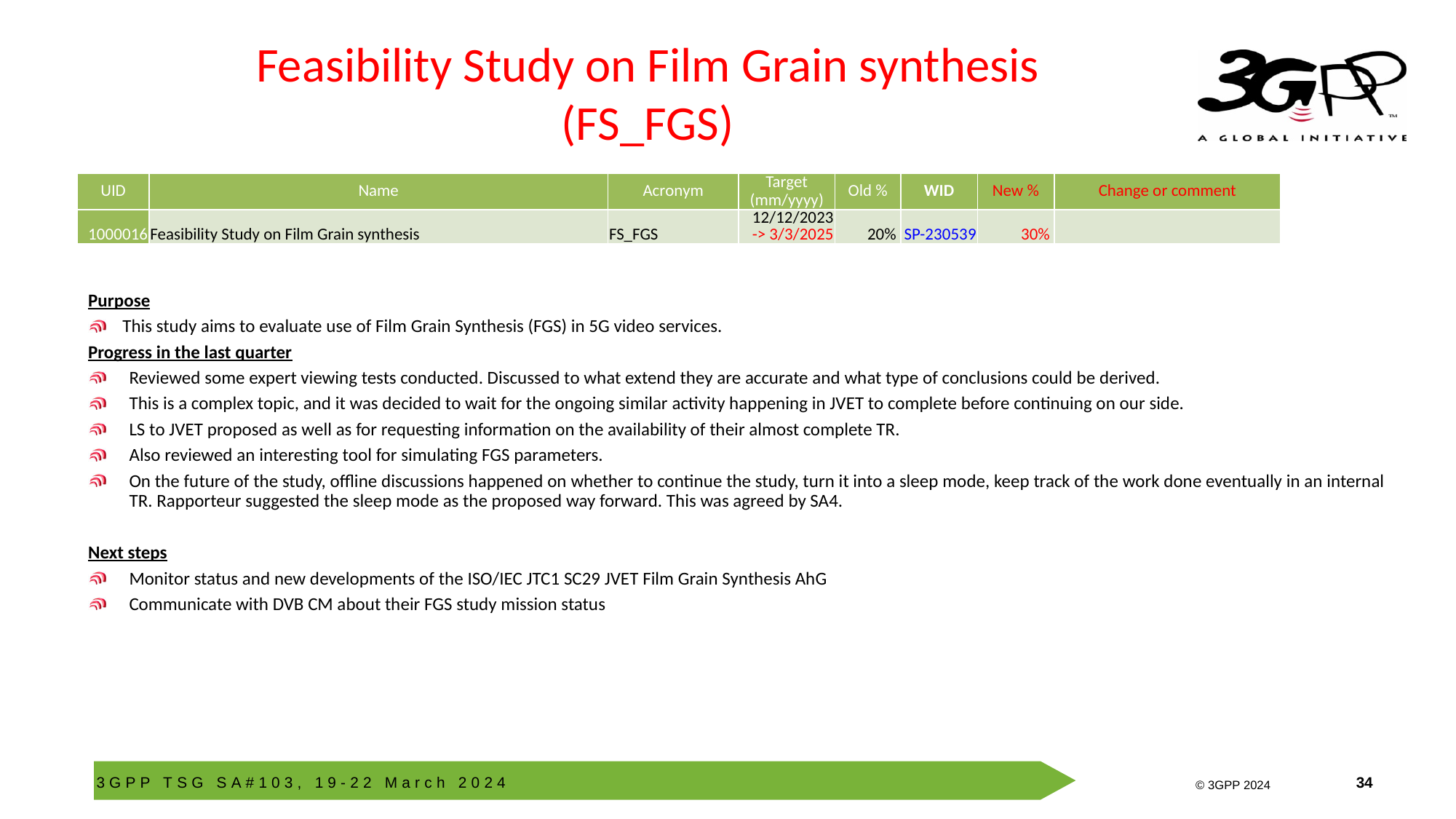

# Feasibility Study on Film Grain synthesis (FS_FGS)
| UID | Name | Acronym | Target (mm/yyyy) | Old % | WID | New % | Change or comment |
| --- | --- | --- | --- | --- | --- | --- | --- |
| 1000016 | Feasibility Study on Film Grain synthesis | FS\_FGS | 12/12/2023 -> 3/3/2025 | 20% | SP-230539 | 30% |  |
Purpose
This study aims to evaluate use of Film Grain Synthesis (FGS) in 5G video services.
Progress in the last quarter
Reviewed some expert viewing tests conducted. Discussed to what extend they are accurate and what type of conclusions could be derived.
This is a complex topic, and it was decided to wait for the ongoing similar activity happening in JVET to complete before continuing on our side.
LS to JVET proposed as well as for requesting information on the availability of their almost complete TR.
Also reviewed an interesting tool for simulating FGS parameters.
On the future of the study, offline discussions happened on whether to continue the study, turn it into a sleep mode, keep track of the work done eventually in an internal TR. Rapporteur suggested the sleep mode as the proposed way forward. This was agreed by SA4.

Next steps
Monitor status and new developments of the ISO/IEC JTC1 SC29 JVET Film Grain Synthesis AhG
Communicate with DVB CM about their FGS study mission status